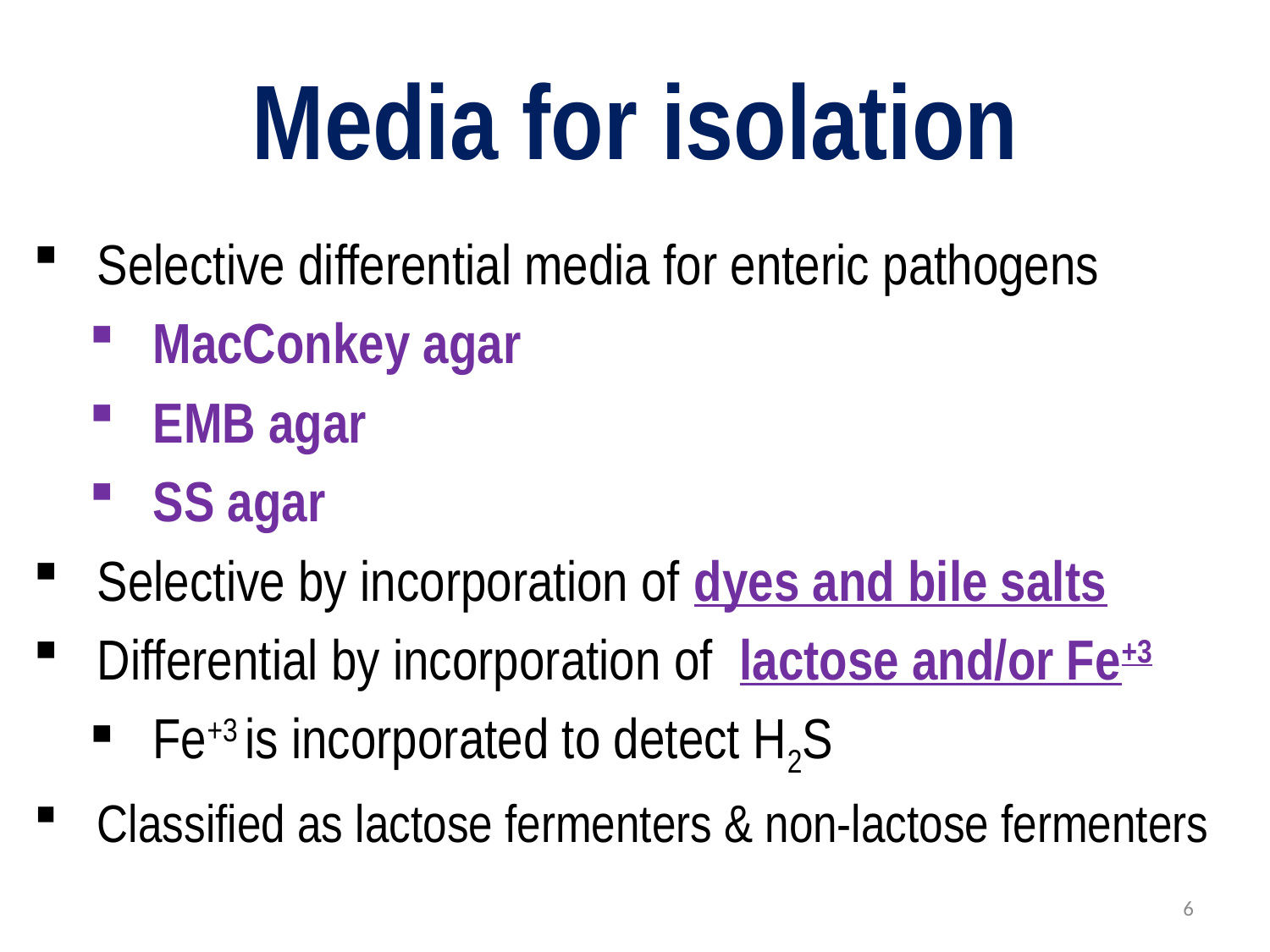

# Media for isolation
Selective differential media for enteric pathogens
MacConkey agar
EMB agar
SS agar
Selective by incorporation of dyes and bile salts
Differential by incorporation of  lactose and/or Fe+3
Fe+3 is incorporated to detect H2S
Classified as lactose fermenters & non-lactose fermenters

6